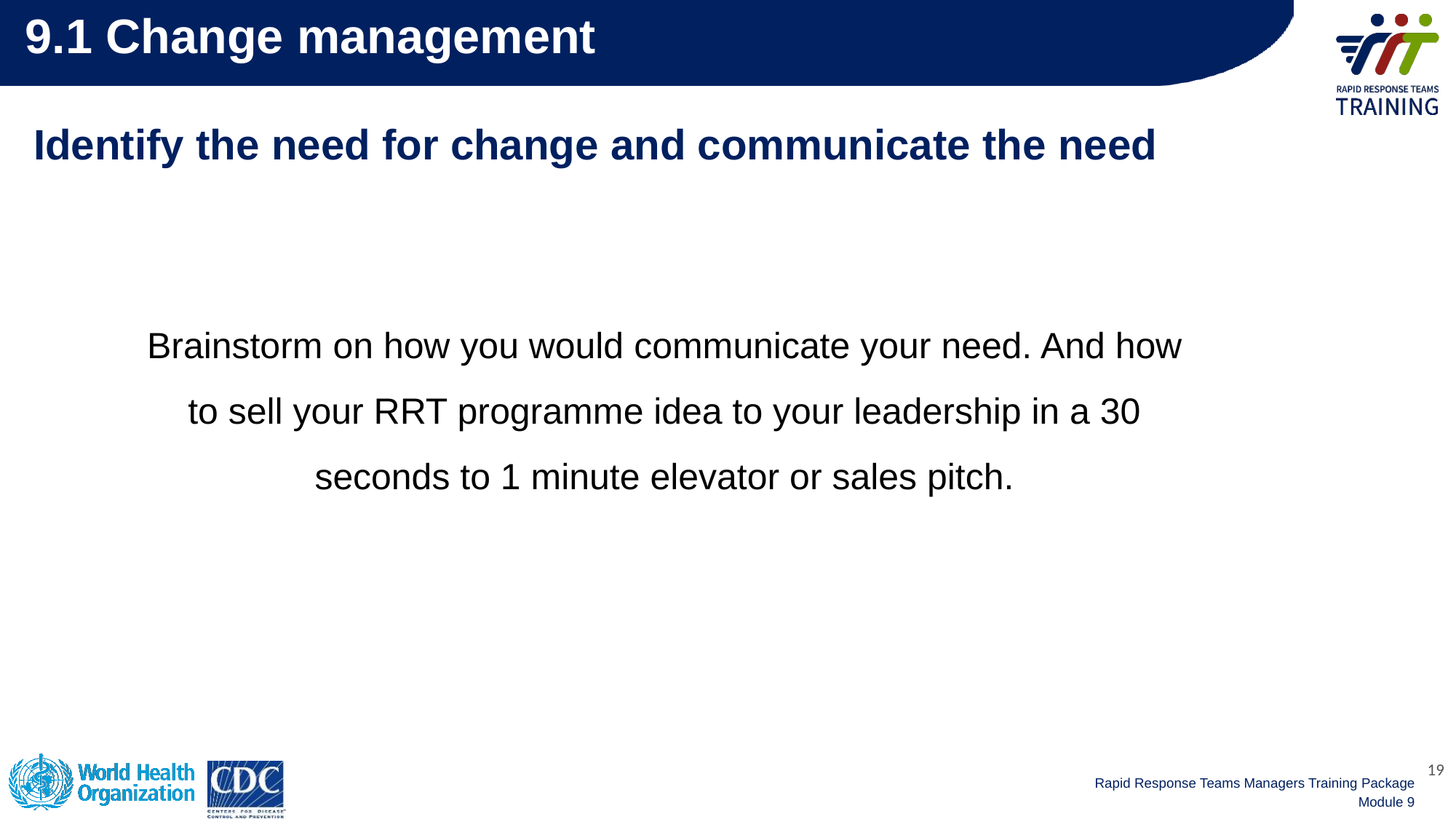

9.1 Change management
# Identify the need for change and communicate the need
Brainstorm on how you would communicate your need. And how to sell your RRT programme idea to your leadership in a 30 seconds to 1 minute elevator or sales pitch.
19